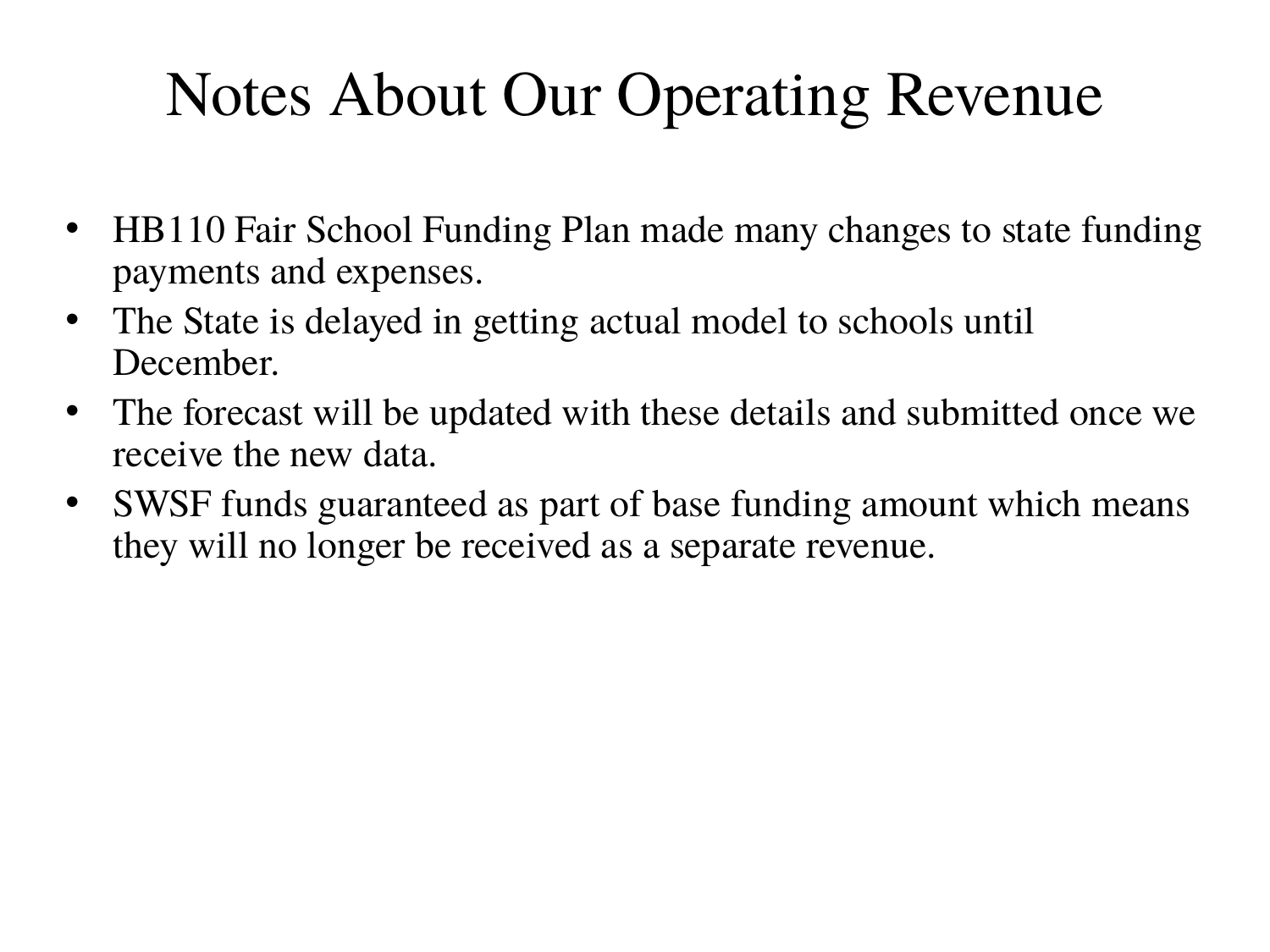

# Notes About Our Operating Revenue

HB110 Fair School Funding Plan made many changes to state funding payments and expenses.
The State is delayed in getting actual model to schools until December.
The forecast will be updated with these details and submitted once we receive the new data.
SWSF funds guaranteed as part of base funding amount which means they will no longer be received as a separate revenue.